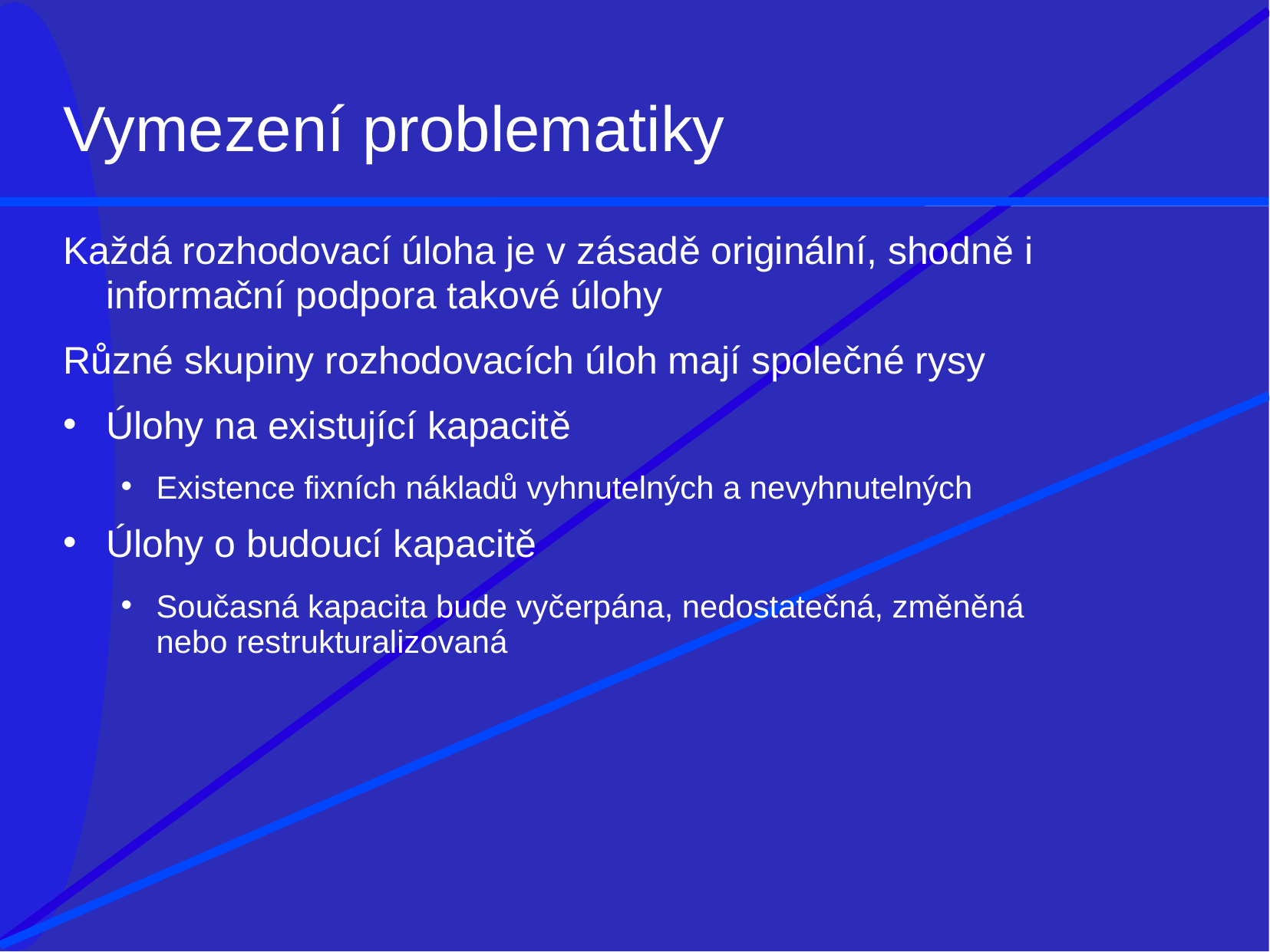

# Vymezení problematiky
Každá rozhodovací úloha je v zásadě originální, shodně i
informační podpora takové úlohy
Různé skupiny rozhodovacích úloh mají společné rysy
Úlohy na existující kapacitě
Existence fixních nákladů vyhnutelných a nevyhnutelných
Úlohy o budoucí kapacitě
Současná kapacita bude vyčerpána, nedostatečná, změněná nebo restrukturalizovaná